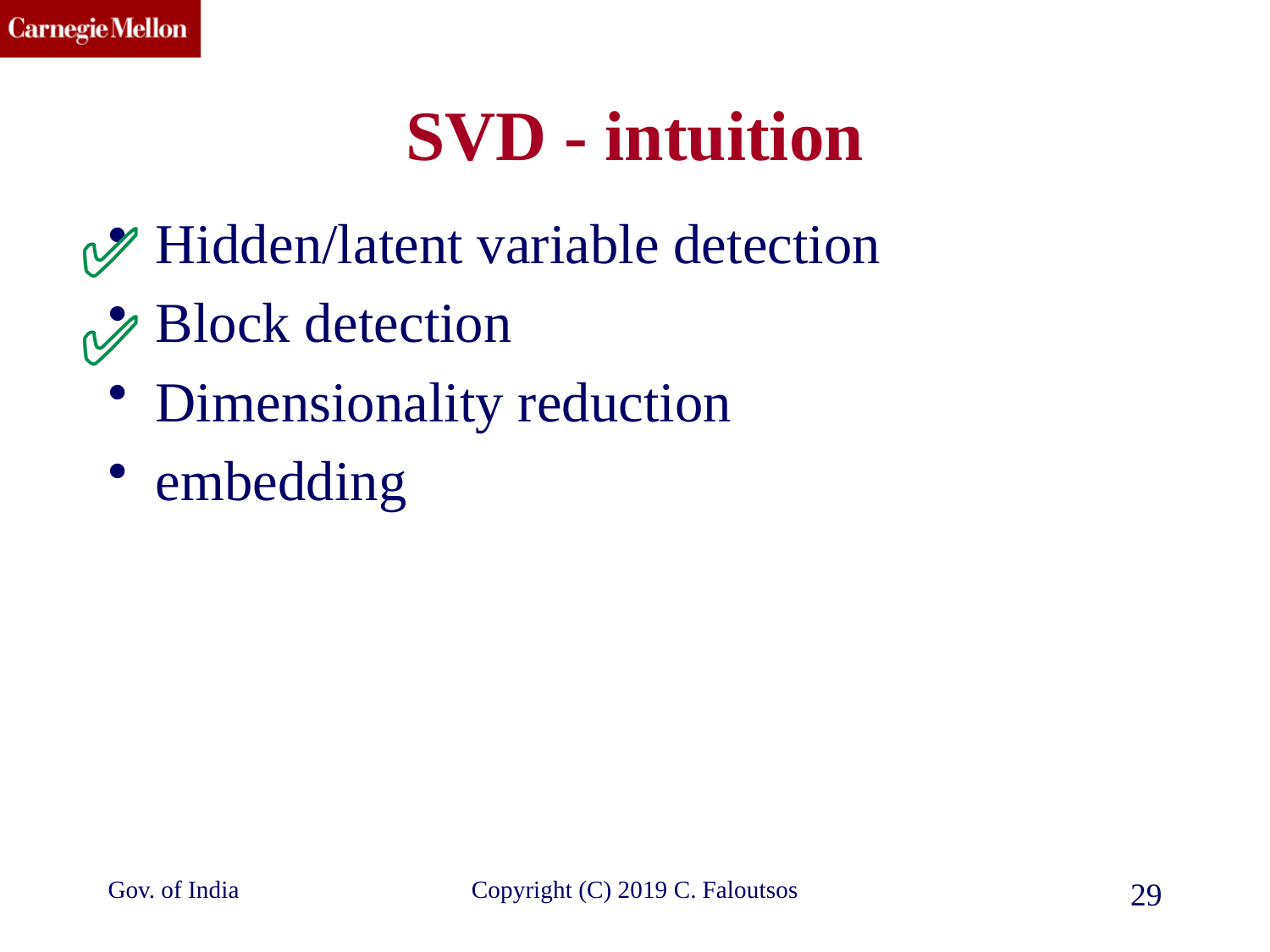

# SVD - intuition
✅
Hidden/latent variable detection
Block detection
Dimensionality reduction
embedding
✅
Gov. of India
Copyright (C) 2019 C. Faloutsos
29